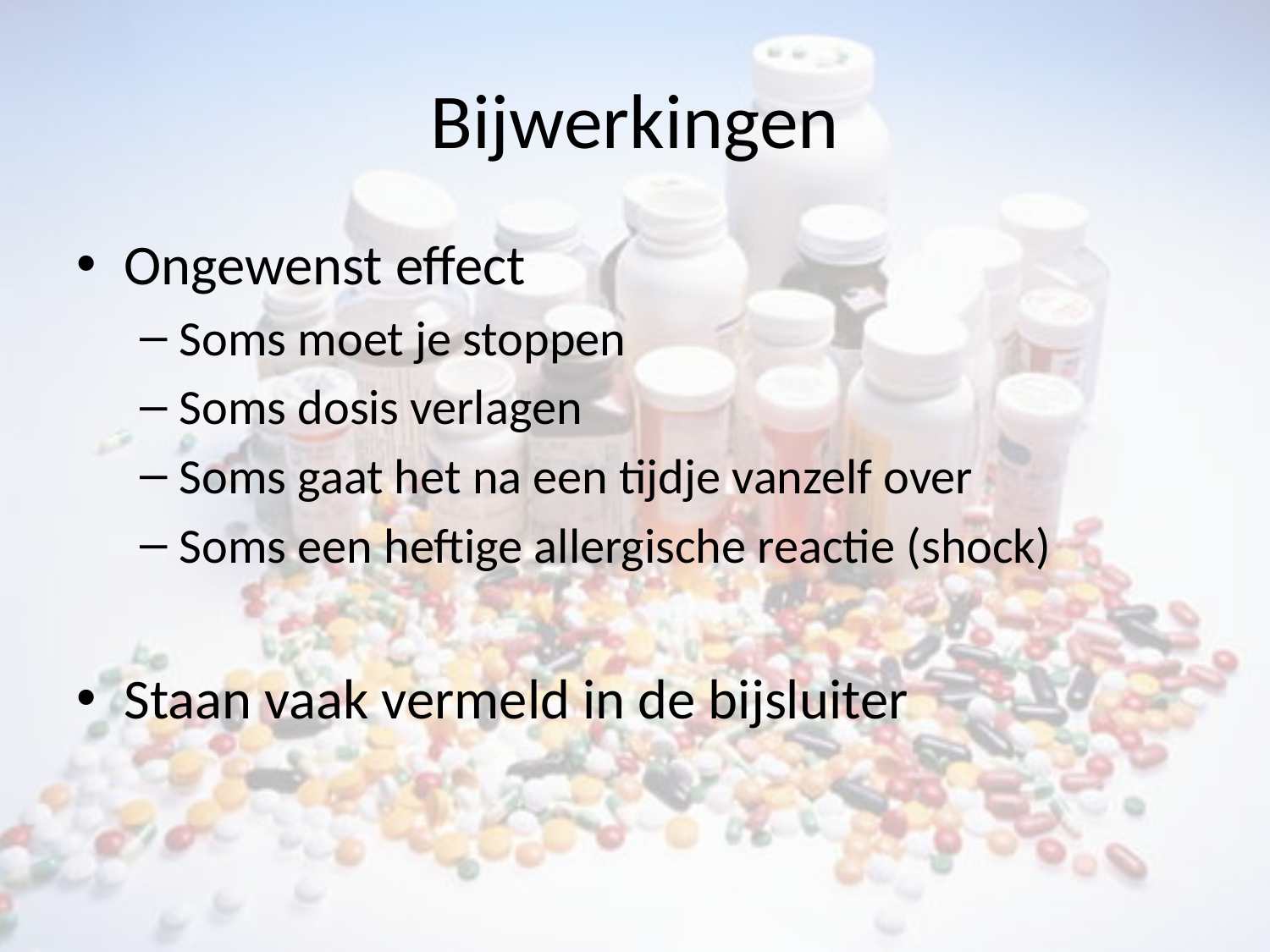

# Bijwerkingen
Ongewenst effect
Soms moet je stoppen
Soms dosis verlagen
Soms gaat het na een tijdje vanzelf over
Soms een heftige allergische reactie (shock)

Staan vaak vermeld in de bijsluiter